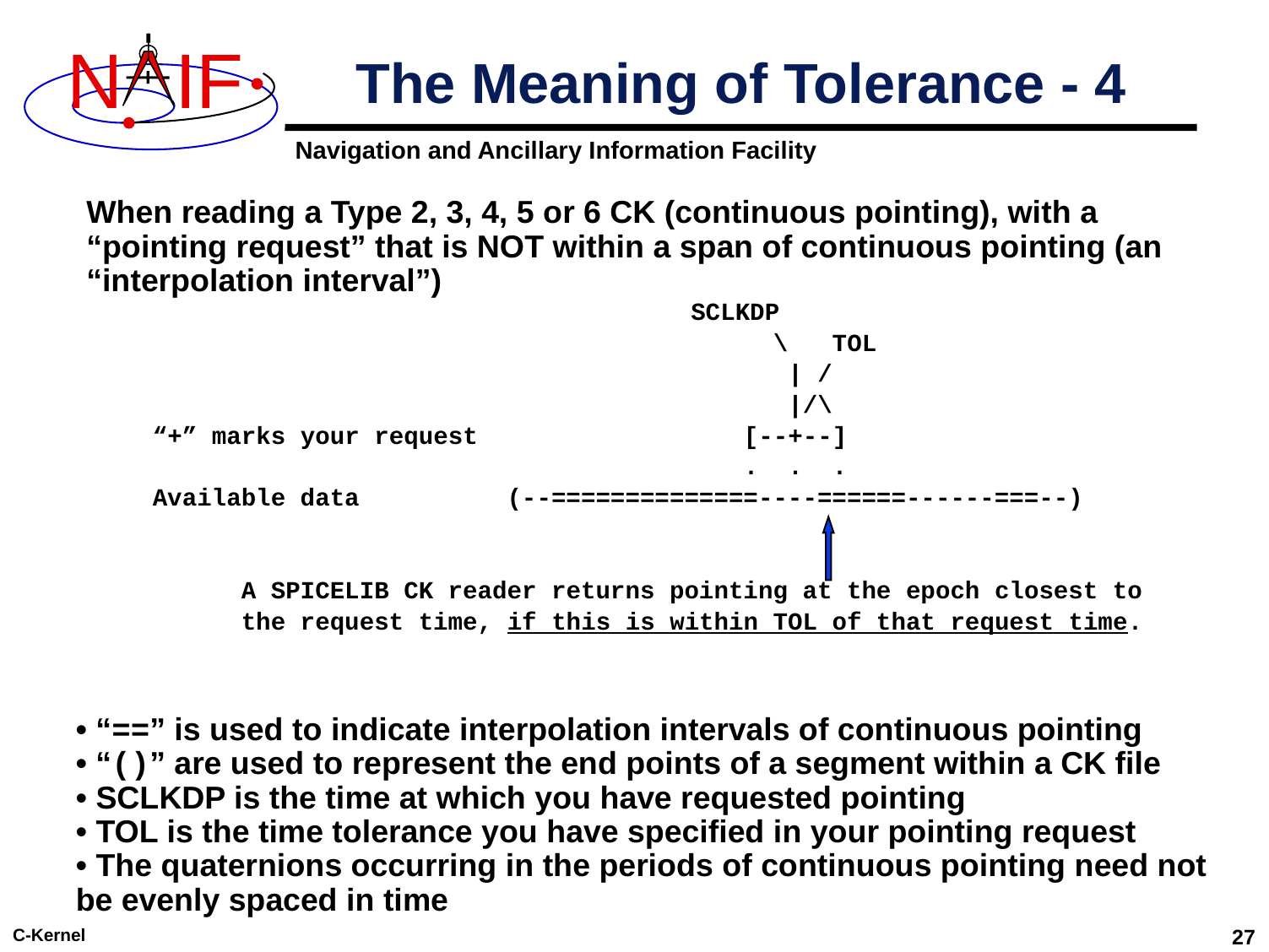

# The Meaning of Tolerance - 4
When reading a Type 2, 3, 4, 5 or 6 CK (continuous pointing), with a “pointing request” that is NOT within a span of continuous pointing (an “interpolation interval”)
                                              SCLKDP
                                             \   TOL
                                              | /
                                              |/\
   “+” marks your request                  [--+--]
                                           .  .  .
   Available data          (--==============----======------===--)

         A SPICELIB CK reader returns pointing at the epoch closest to
         the request time, if this is within TOL of that request time.

• “==” is used to indicate interpolation intervals of continuous pointing
• “()” are used to represent the end points of a segment within a CK file
• SCLKDP is the time at which you have requested pointing
• TOL is the time tolerance you have specified in your pointing request
• The quaternions occurring in the periods of continuous pointing need not be evenly spaced in time
C-Kernel
27